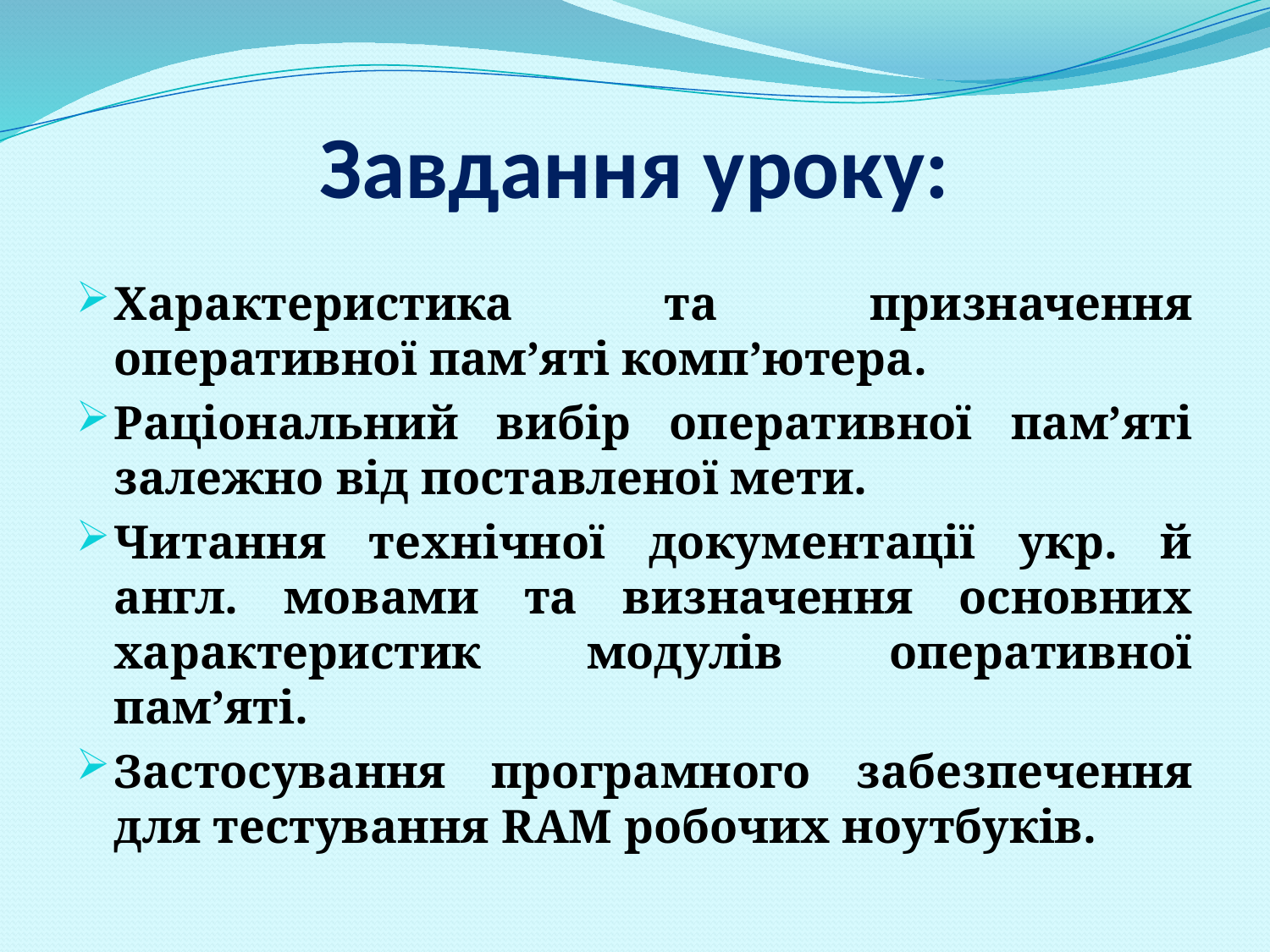

# Завдання уроку:
Характеристика та призначення оперативної пам’яті комп’ютера.
Раціональний вибір оперативної пам’яті залежно від поставленої мети.
Читання технічної документації укр. й англ. мовами та визначення основних характеристик модулів оперативної пам’яті.
Застосування програмного забезпечення для тестування RAM робочих ноутбуків.